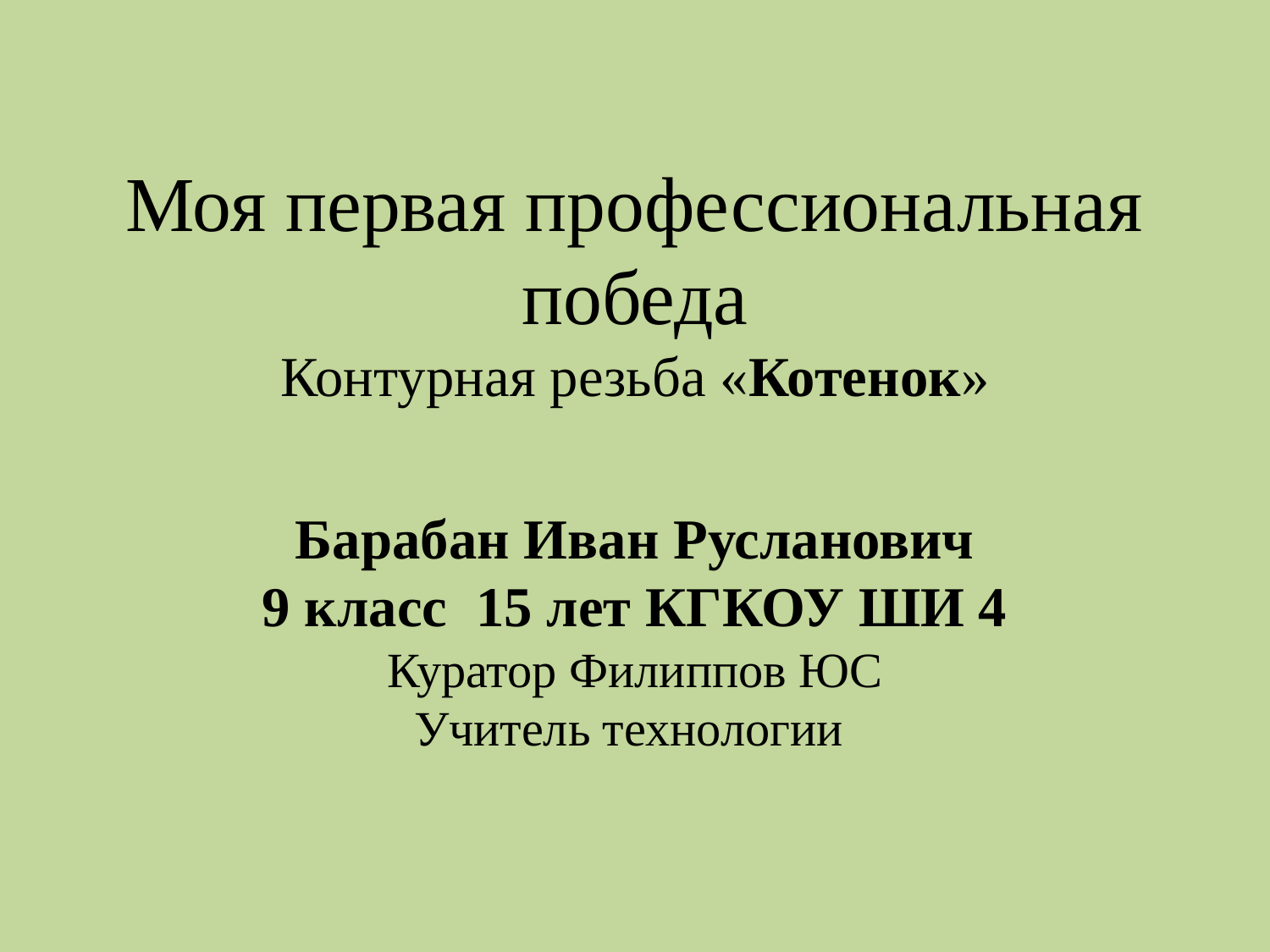

# Моя первая профессиональная победа Контурная резьба «Котенок»
Барабан Иван Русланович
9 класс  15 лет КГКОУ ШИ 4
Куратор Филиппов ЮС
Учитель технологии